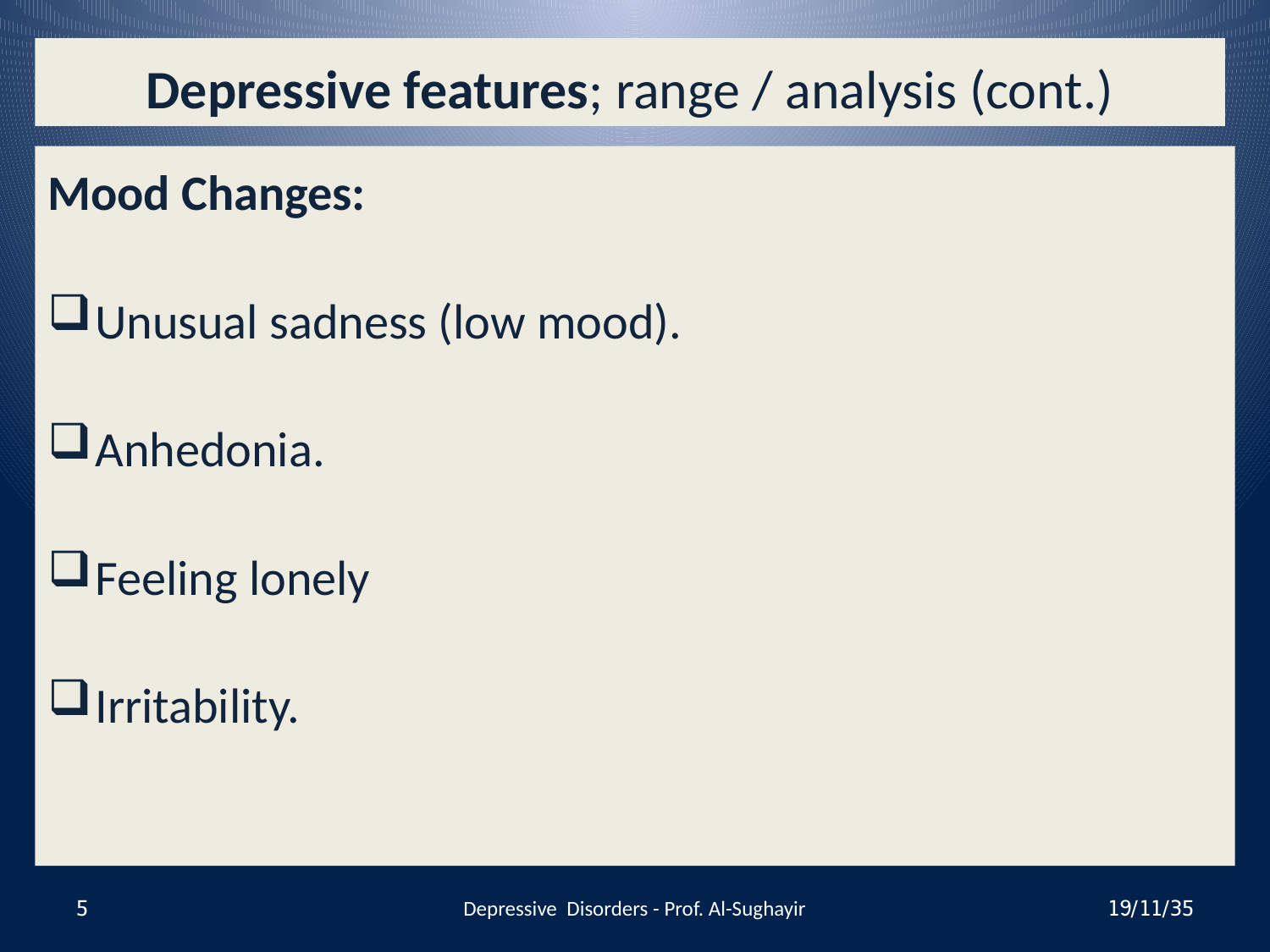

# Depressive features; range / analysis (cont.)
Mood Changes:
Unusual sadness (low mood).
Anhedonia.
Feeling lonely
Irritability.

5
Depressive  Disorders - Prof. Al-Sughayir
19/11/35